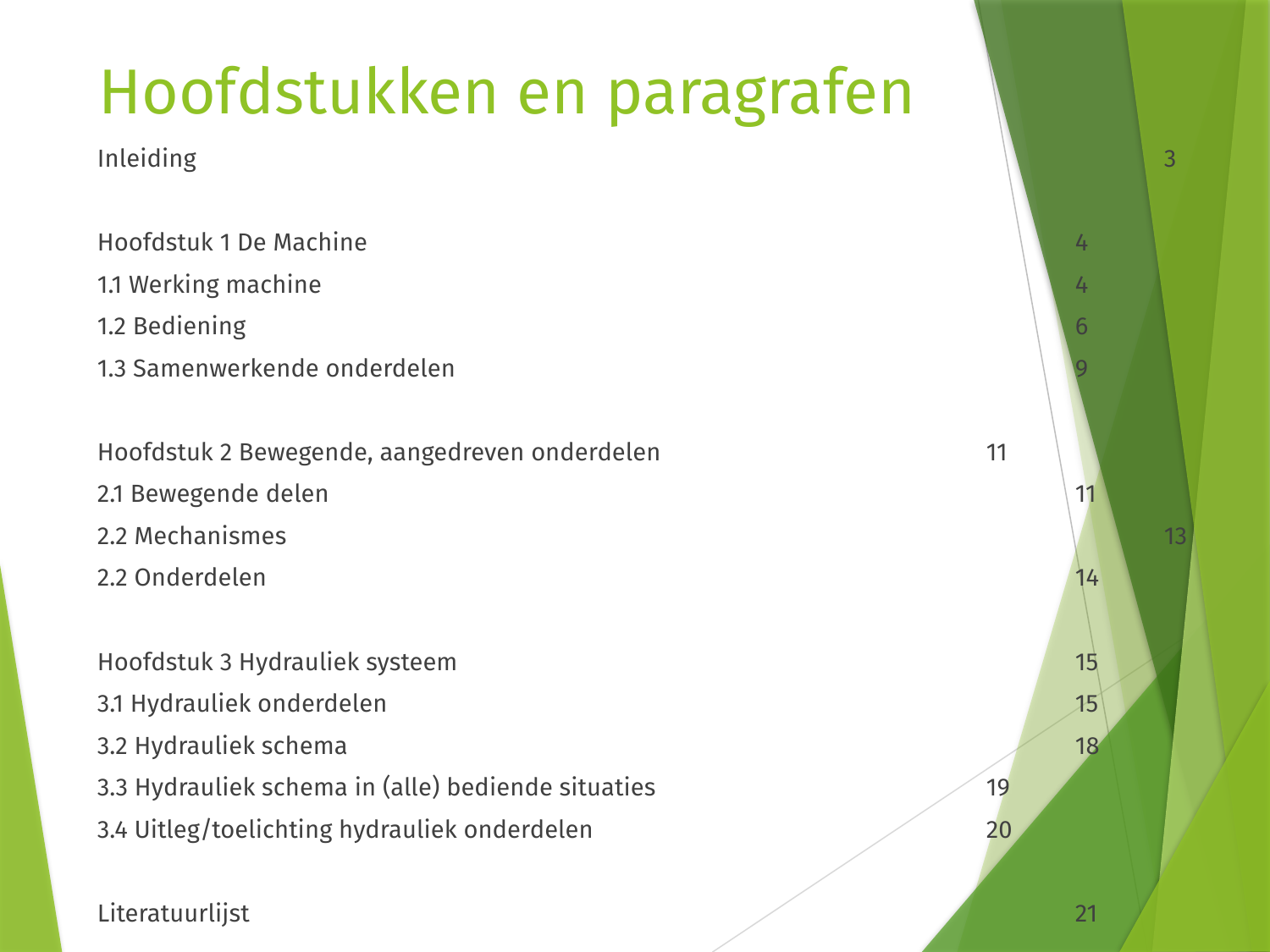

# Hoofdstukken en paragrafen
Inleiding											3

Hoofdstuk 1 De Machine								4
1.1 Werking machine									4
1.2 Bediening										6
1.3 Samenwerkende onderdelen							9

Hoofdstuk 2 Bewegende, aangedreven onderdelen				11
2.1 Bewegende delen 									11
2.2 Mechanismes										13
2.2 Onderdelen										14

Hoofdstuk 3 Hydrauliek systeem							15
3.1 Hydrauliek onderdelen								15
3.2 Hydrauliek schema									18
3.3 Hydrauliek schema in (alle) bediende situaties				19
3.4 Uitleg/toelichting hydrauliek onderdelen					20

Literatuurlijst										21